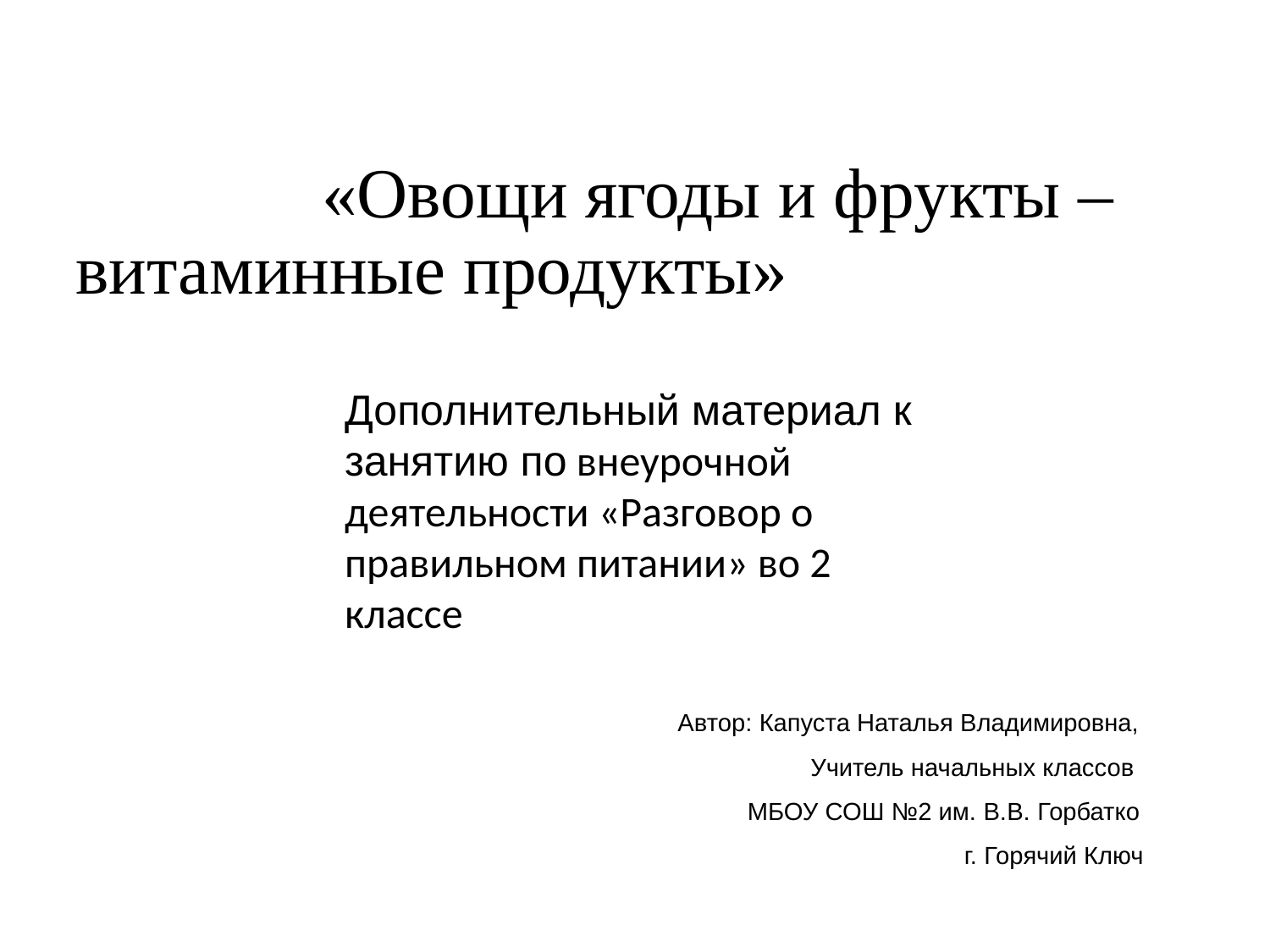

# «Овощи ягоды и фрукты – витаминные продукты»
Дополнительный материал к занятию по внеурочной деятельности «Разговор о правильном питании» во 2 классе
Автор: Капуста Наталья Владимировна,
                   Учитель начальных классов
          МБОУ СОШ №2 им. В.В. Горбатко
                                         г. Горячий Ключ